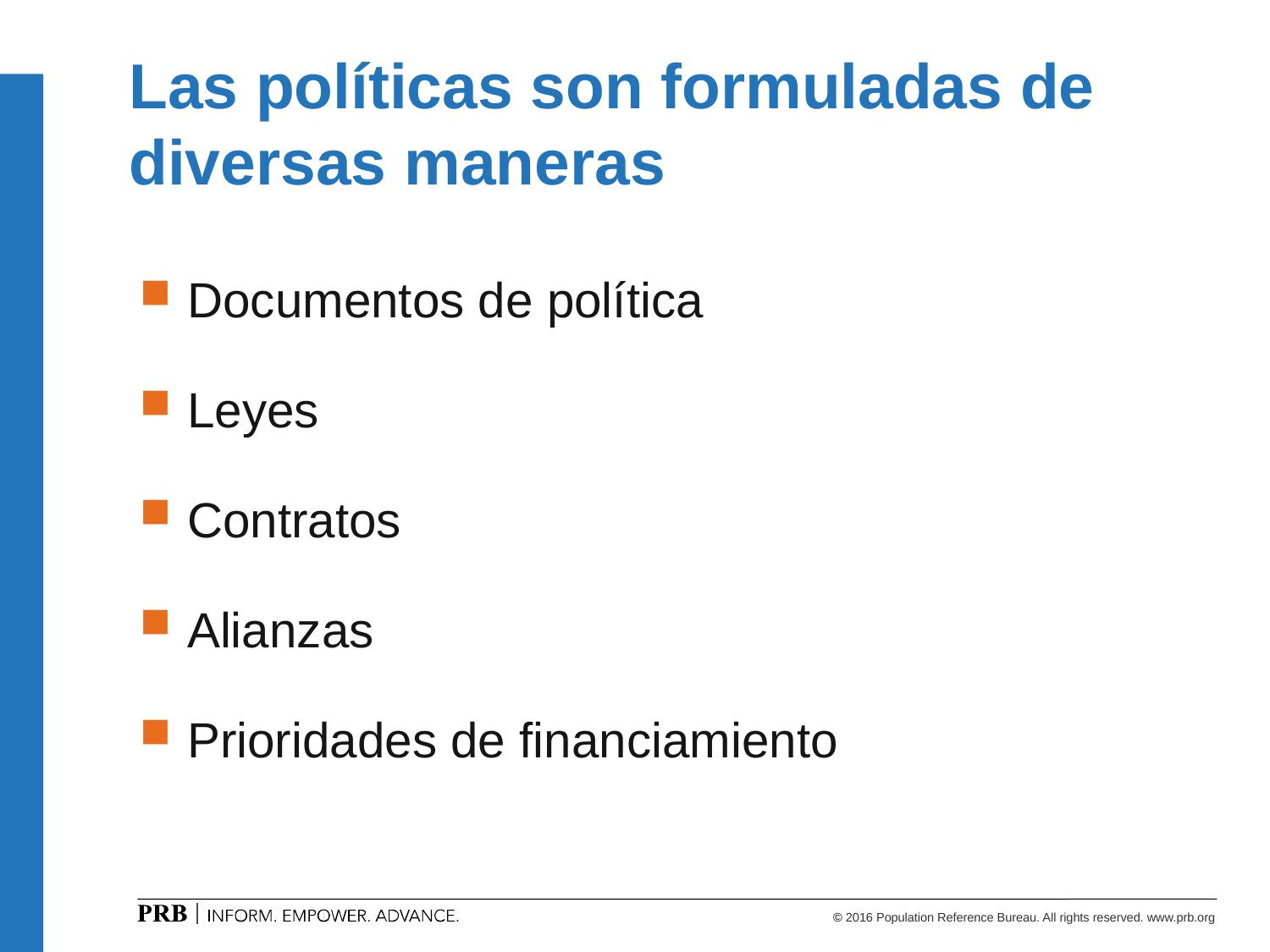

Las políticas son formuladas de diversas maneras
Documentos de política
Leyes
Contratos
Alianzas
Prioridades de financiamiento